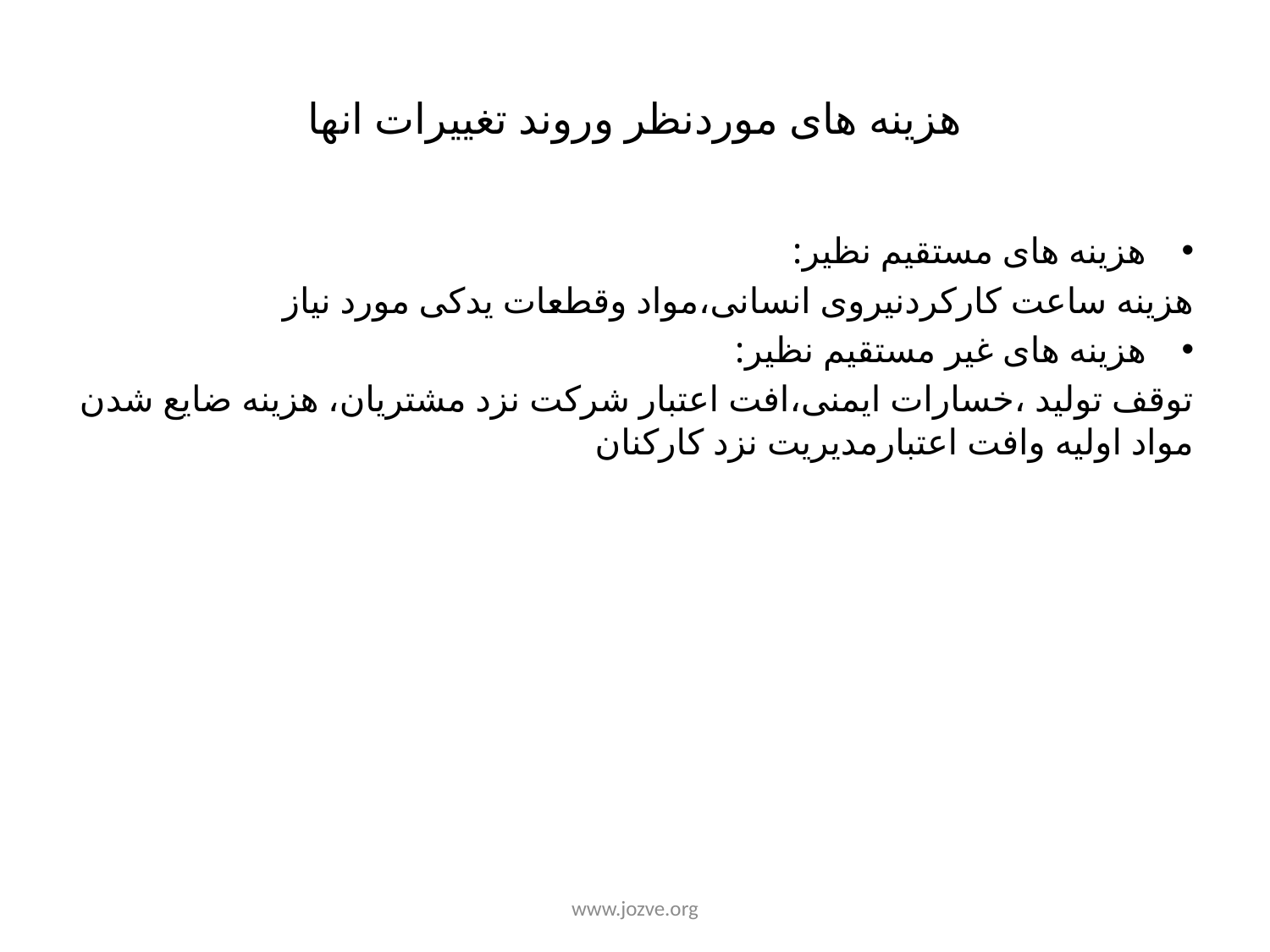

# هزینه های موردنظر وروند تغییرات انها
هزینه های مستقیم نظیر:
هزینه ساعت کارکردنیروی انسانی،مواد وقطعات یدکی مورد نیاز
هزینه های غیر مستقیم نظیر:
توقف تولید ،خسارات ایمنی،افت اعتبار شرکت نزد مشتریان، هزینه ضایع شدن مواد اولیه وافت اعتبارمدیریت نزد کارکنان

www.jozve.org